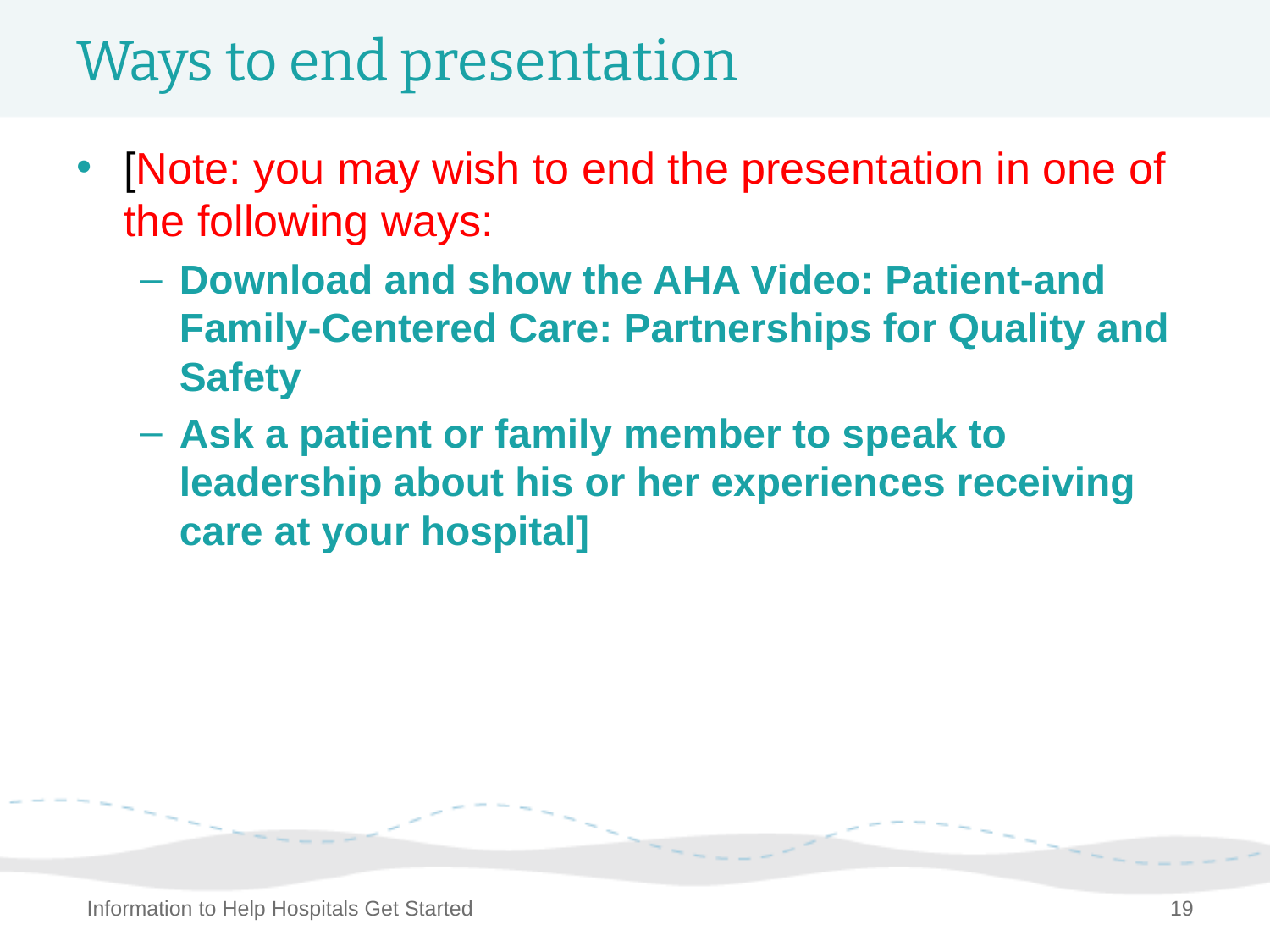

# Ways to end presentation
[Note: you may wish to end the presentation in one of the following ways:
Download and show the AHA Video: Patient-and Family-Centered Care: Partnerships for Quality and Safety
Ask a patient or family member to speak to leadership about his or her experiences receiving care at your hospital]

Information to Help Hospitals Get Started
19